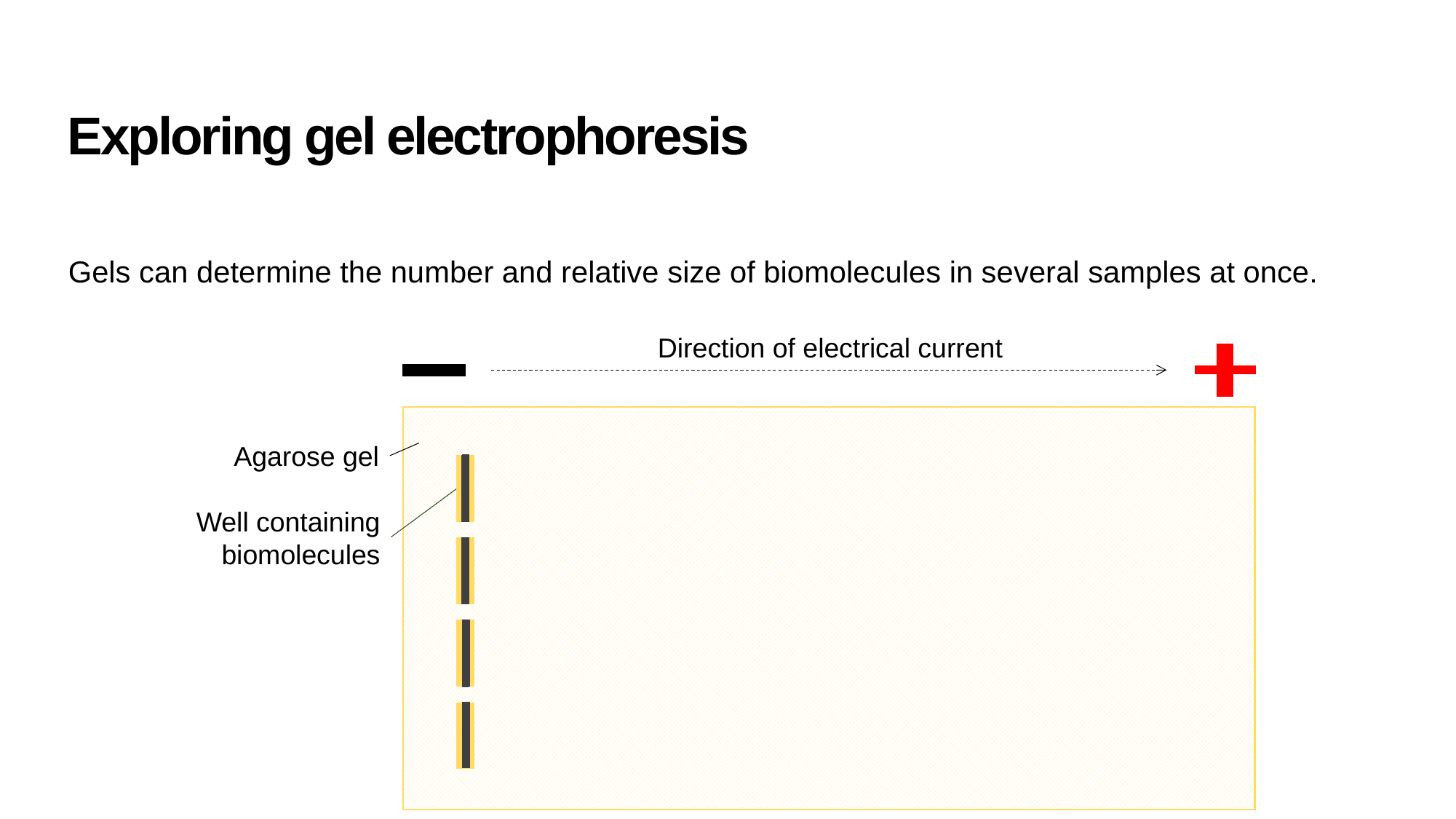

# Exploring gel electrophoresis
Gels can determine the number and relative size of biomolecules in several samples at once.
Direction of electrical current

Agarose gel

Well containing biomolecules